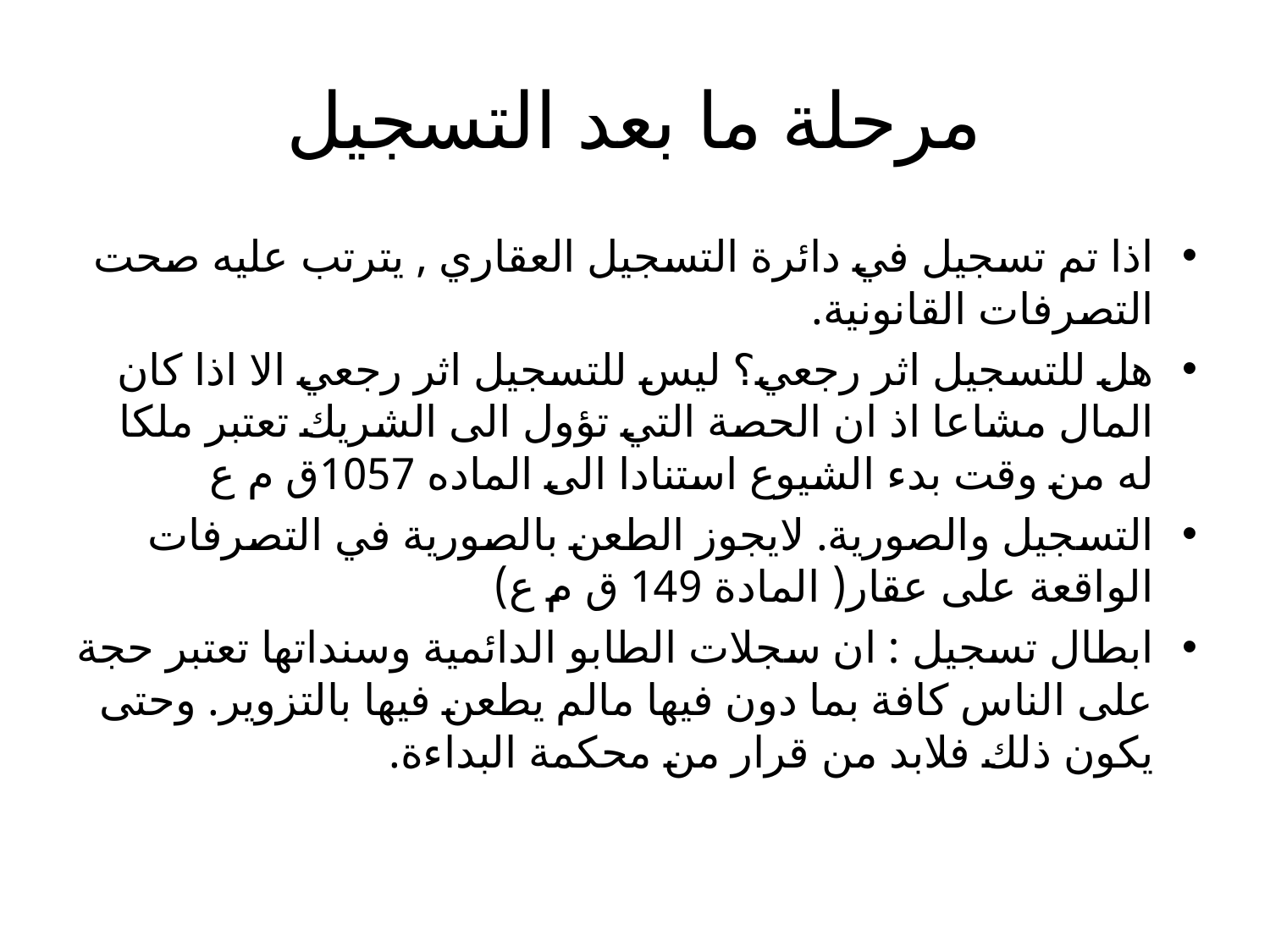

# مرحلة ما بعد التسجيل
اذا تم تسجيل في دائرة التسجيل العقاري , يترتب عليه صحت التصرفات القانونية.
هل للتسجيل اثر رجعي؟ ليس للتسجيل اثر رجعي الا اذا كان المال مشاعا اذ ان الحصة التي تؤول الى الشريك تعتبر ملكا له من وقت بدء الشيوع استنادا الى الماده 1057ق م ع
التسجيل والصورية. لايجوز الطعن بالصورية في التصرفات الواقعة على عقار( المادة 149 ق م ع)
ابطال تسجيل : ان سجلات الطابو الدائمية وسنداتها تعتبر حجة على الناس كافة بما دون فيها مالم يطعن فيها بالتزوير. وحتى يكون ذلك فلابد من قرار من محكمة البداءة.